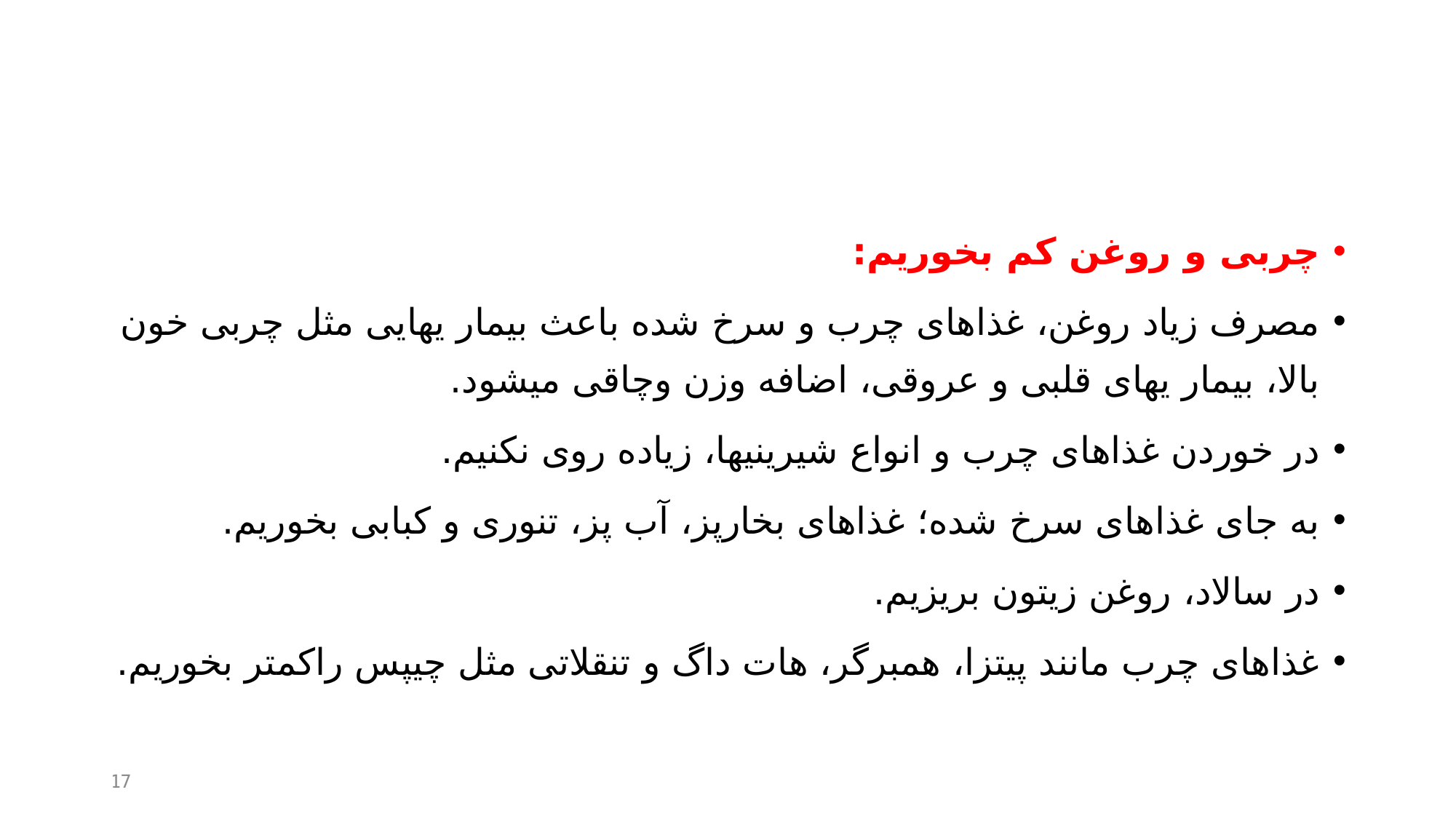

#
چربی و روغن کم بخوریم:
مصرف زیاد روغن، غذاهای چرب و سرخ شده باعث بیمار یهایی مثل چربی خون بالا، بیمار یهای قلبی و عروقی، اضافه وزن وچاقی میشود.
در خوردن غذاهای چرب و انواع شیرینیها، زیاده روی نکنیم.
به جای غذاهای سرخ شده؛ غذاهای بخارپز، آب پز، تنوری و کبابی بخوریم.
در سالاد، روغن زیتون بریزیم.
غذاهای چرب مانند پیتزا، همبرگر، هات داگ و تنقلاتی مثل چیپس راکمتر بخوریم.

17